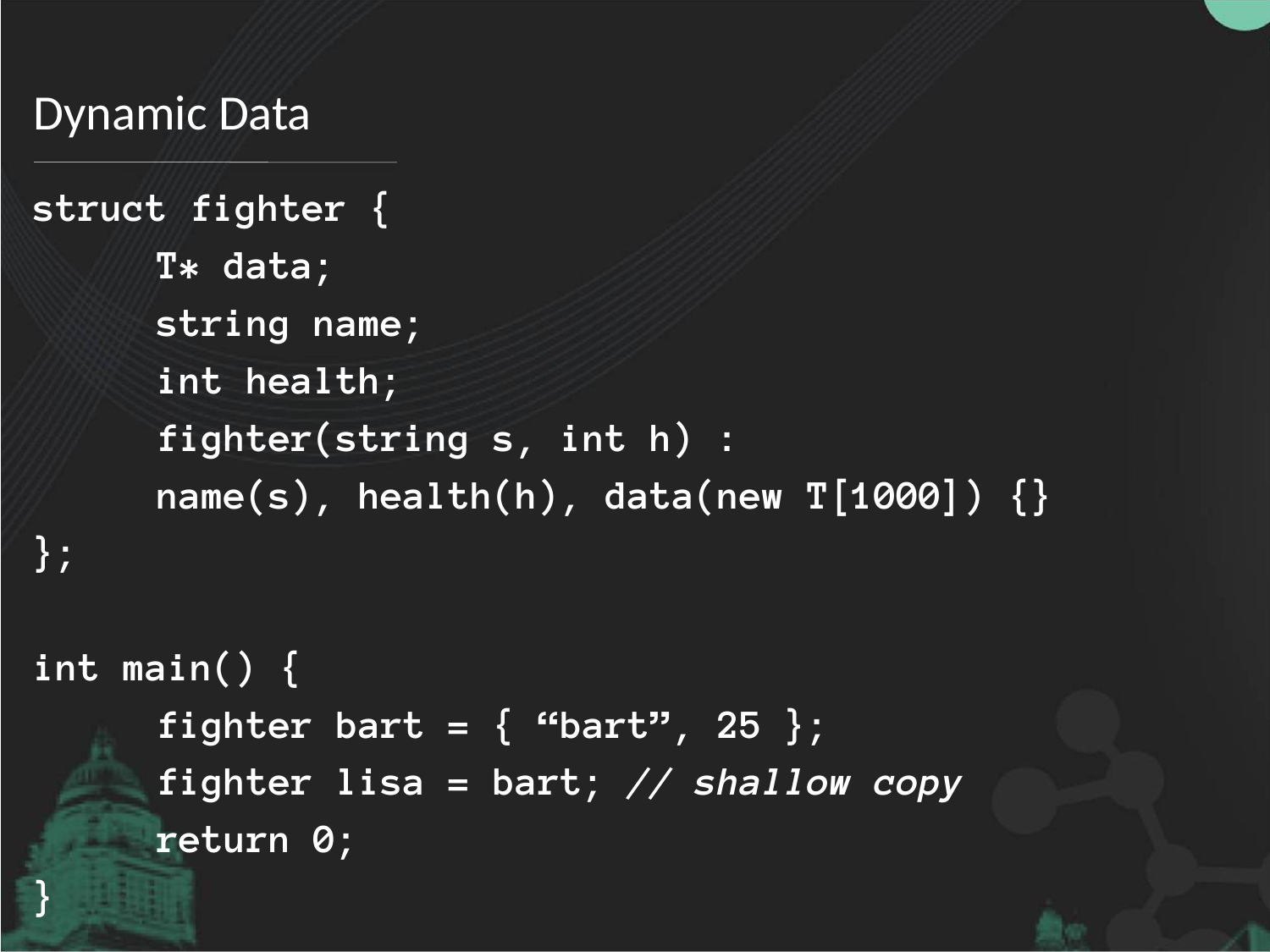

# Dynamic Data
struct fighter {
	T* data;
	string name;
	int health;
	fighter(string s, int h) :
		name(s), health(h), data(new T[1000]) {}
};

int main() {
	fighter bart = { “bart”, 25 };
	fighter lisa = bart; // shallow copy
	return 0;
}